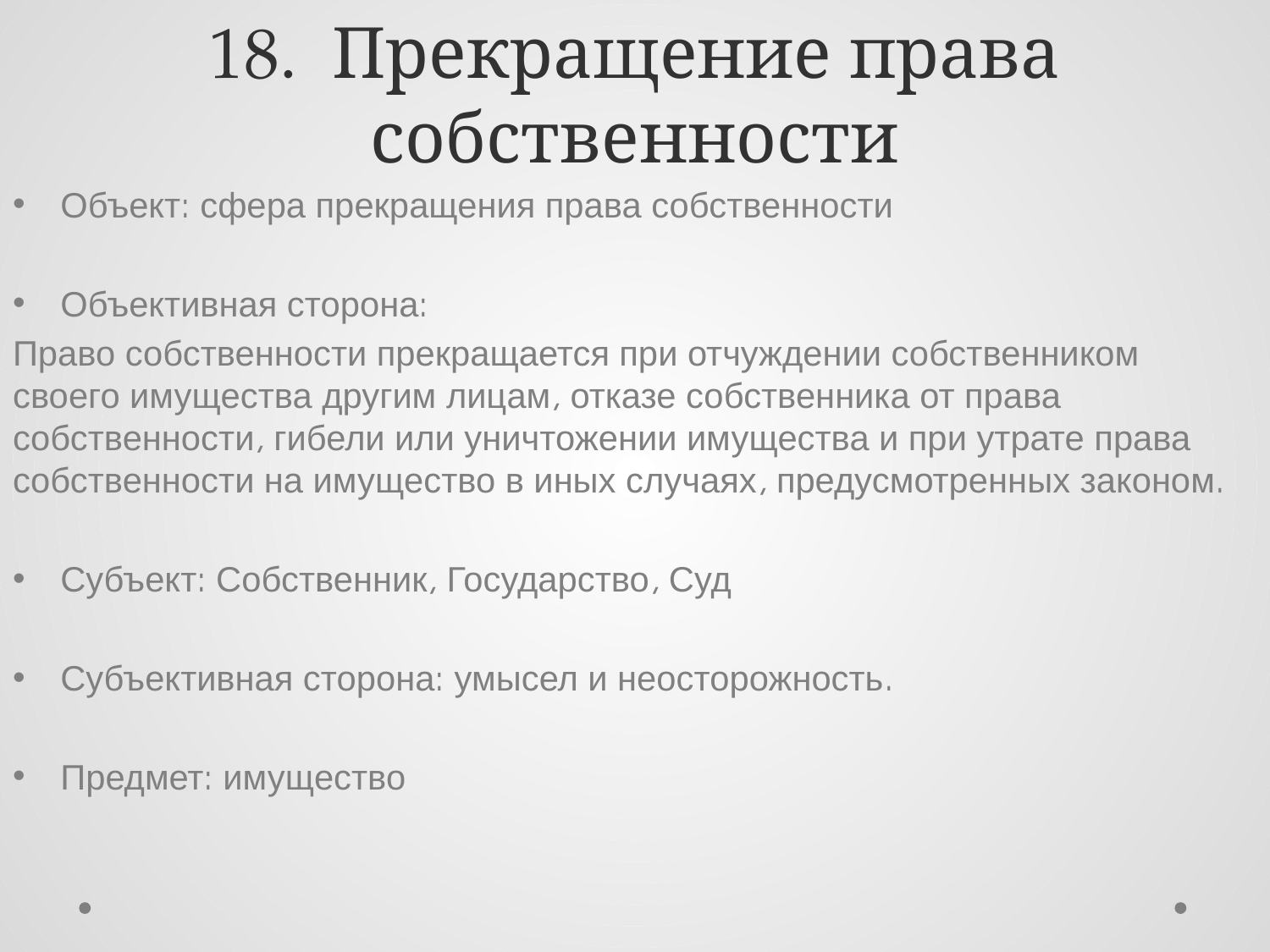

# 18.  Прекращение права собственности
Объект: сфера прекращения права собственности

Объективная сторона:
Право собственности прекращается при отчуждении собственником своего имущества другим лицам, отказе собственника от права собственности, гибели или уничтожении имущества и при утрате права собственности на имущество в иных случаях, предусмотренных законом.

Субъект: Собственник, Государство, Суд

Субъективная сторона: умысел и неосторожность.

Предмет: имущество